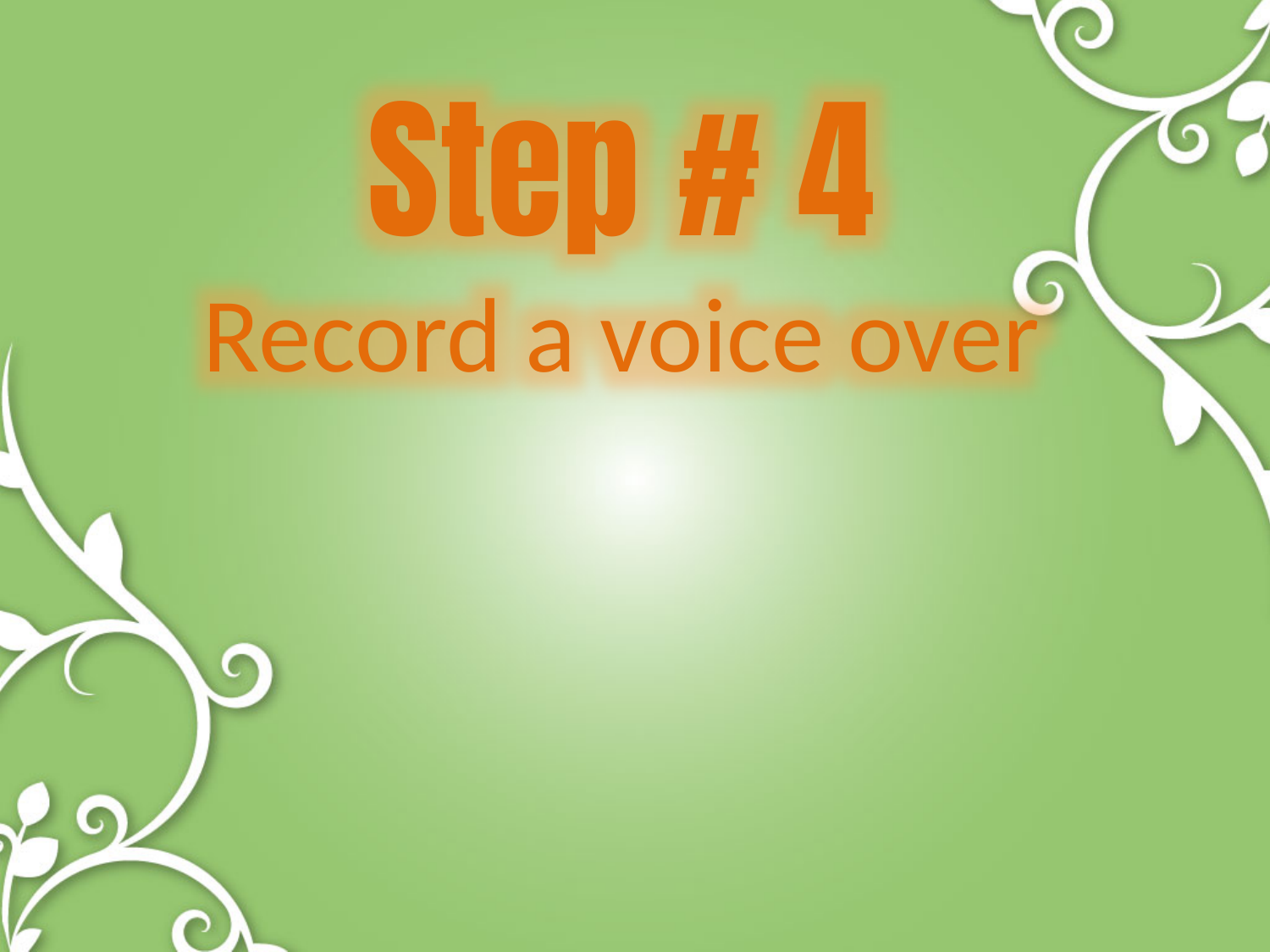

Step # 4
Record a voice over